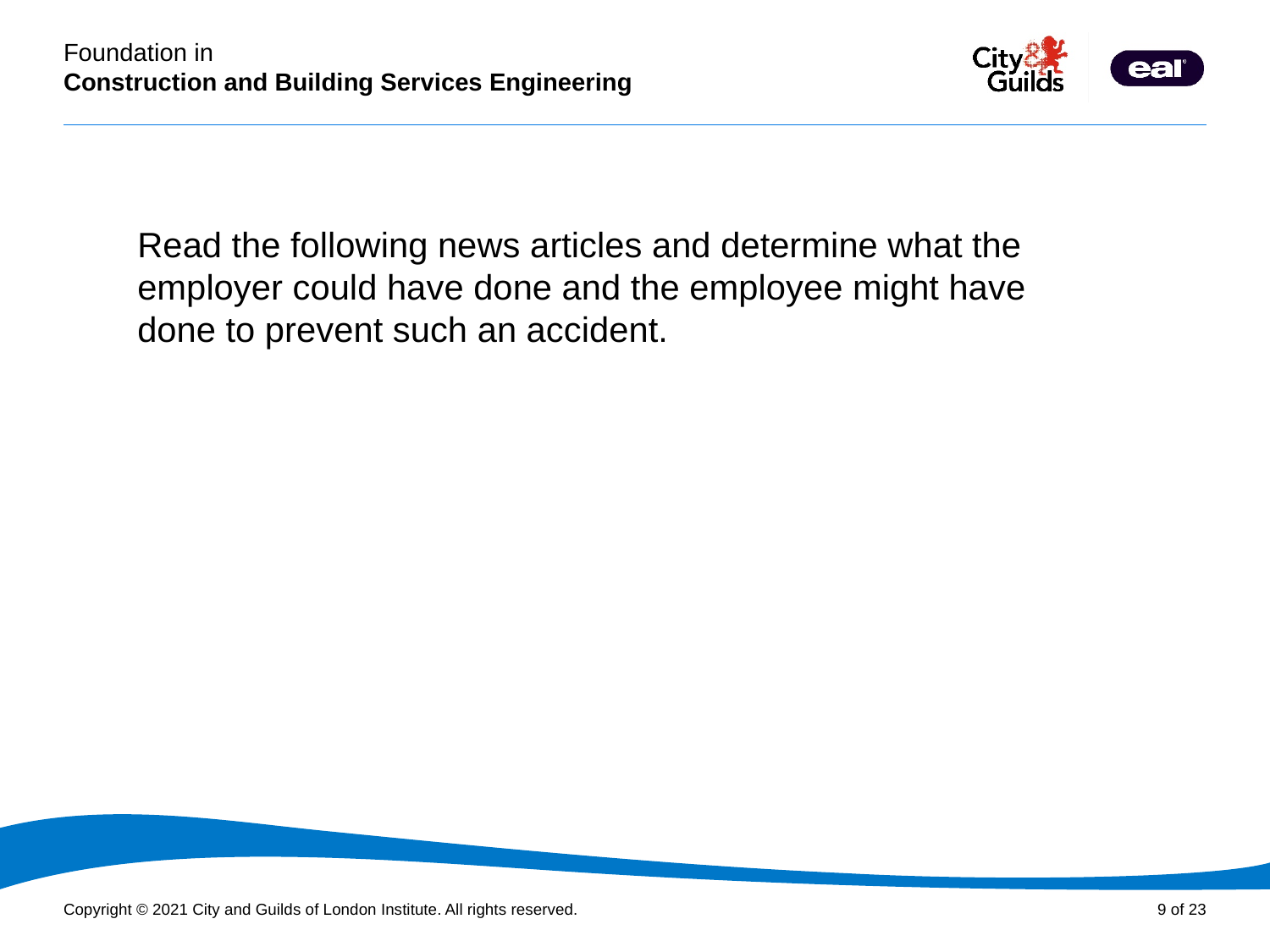

Read the following news articles and determine what the employer could have done and the employee might have done to prevent such an accident.